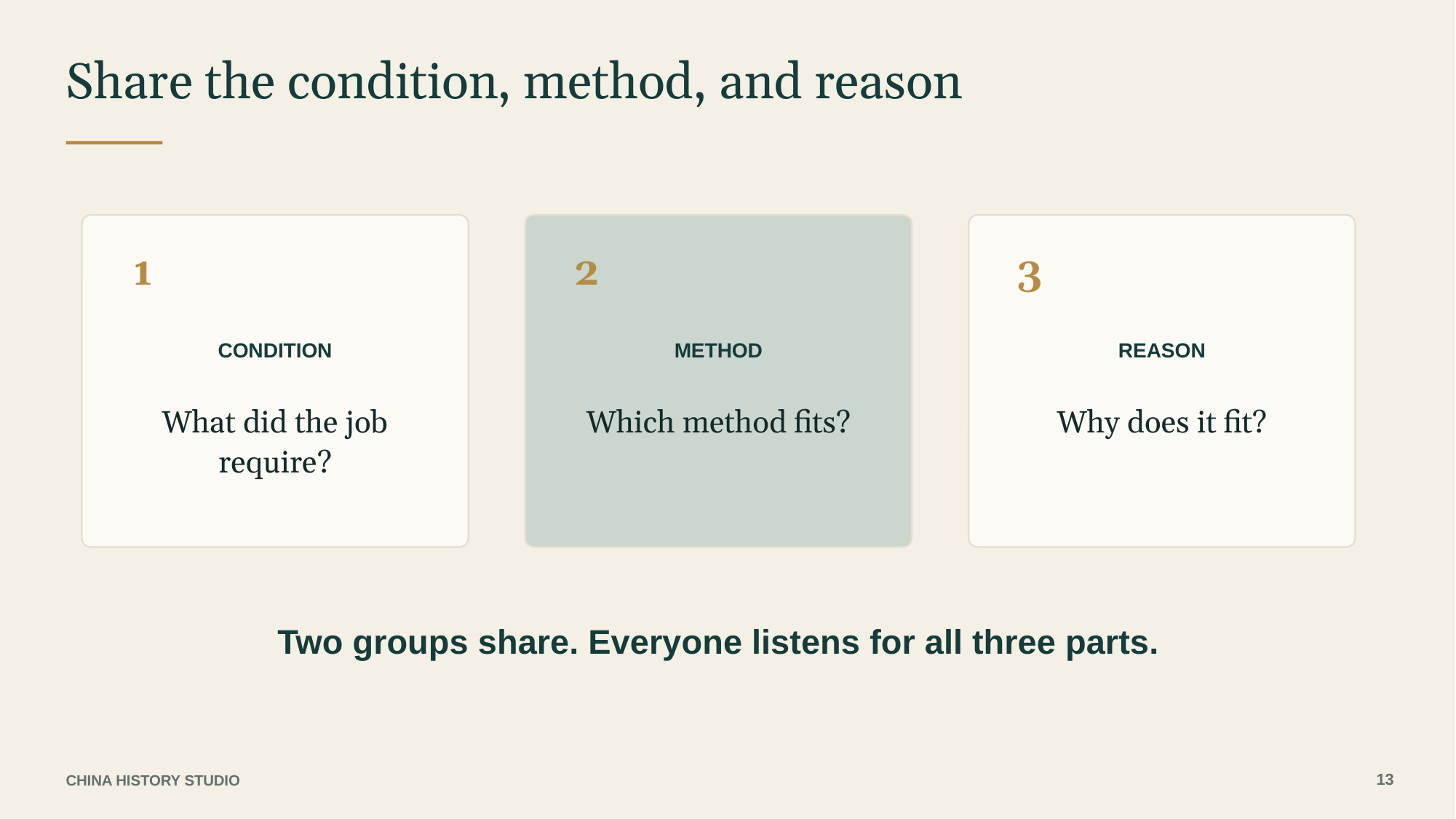

Share the condition, method, and reason

1
2
3
CONDITION
METHOD
REASON
What did the job require?
Which method fits?
Why does it fit?
Two groups share. Everyone listens for all three parts.
13
CHINA HISTORY STUDIO